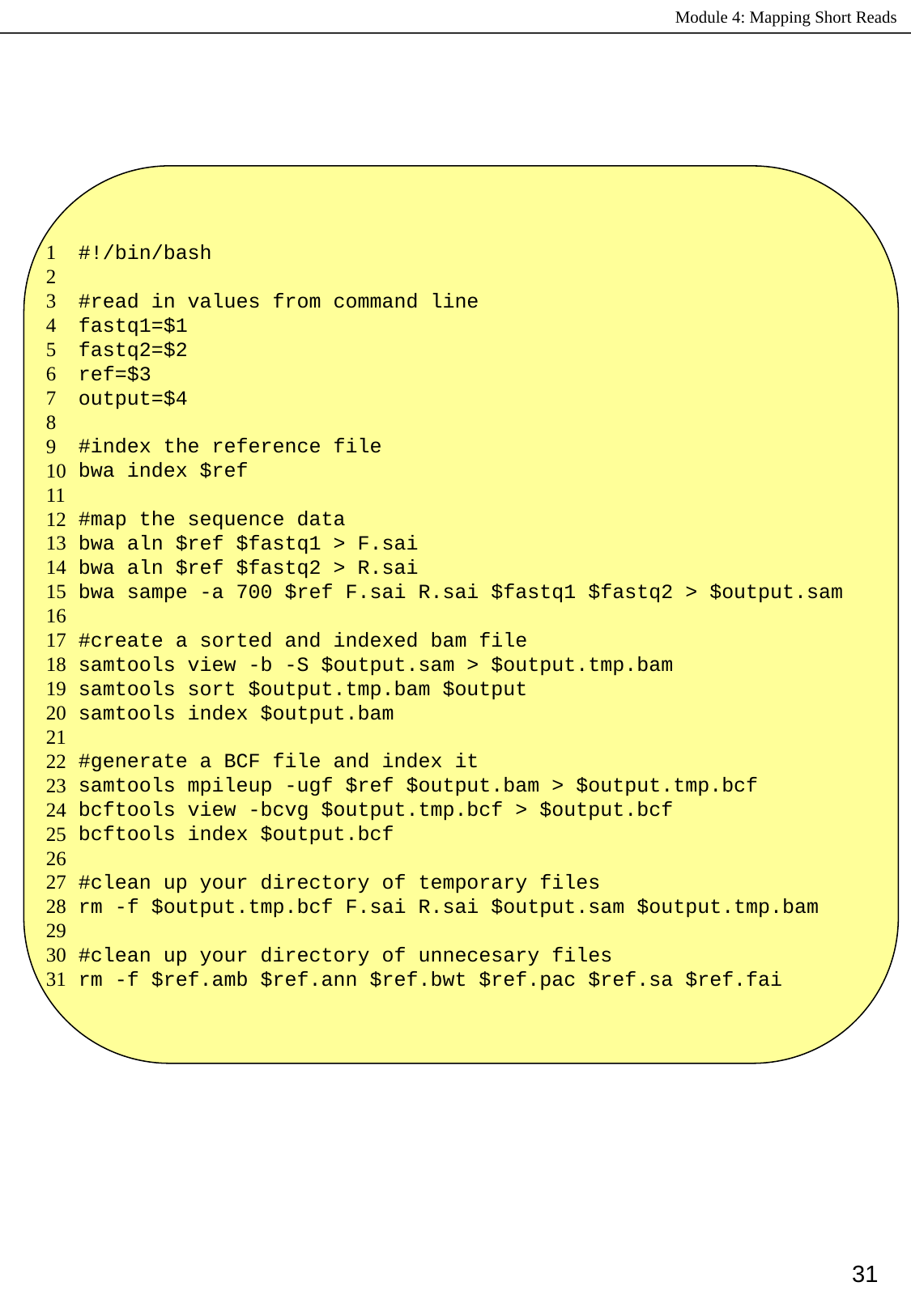

#!/bin/bash

#read in values from command line
fastq1=$1
fastq2=$2
ref=$3
output=$4

#index the reference file
bwa index $ref

#map the sequence data
bwa aln $ref $fastq1 > F.sai
bwa aln $ref $fastq2 > R.sai
bwa sampe -a 700 $ref F.sai R.sai $fastq1 $fastq2 > $output.sam

#create a sorted and indexed bam file
samtools view -b -S $output.sam > $output.tmp.bam
samtools sort $output.tmp.bam $output
samtools index $output.bam

#generate a BCF file and index it
samtools mpileup -ugf $ref $output.bam > $output.tmp.bcf
bcftools view -bcvg $output.tmp.bcf > $output.bcf
bcftools index $output.bcf

#clean up your directory of temporary files
rm -f $output.tmp.bcf F.sai R.sai $output.sam $output.tmp.bam

#clean up your directory of unnecesary files
rm -f $ref.amb $ref.ann $ref.bwt $ref.pac $ref.sa $ref.fai

1
2
3
4
5
6
7
8
9
10
11
12
13
14
15
16
17
18
19
20
21
22
23
24
25
26
27
28
29
30
31
31